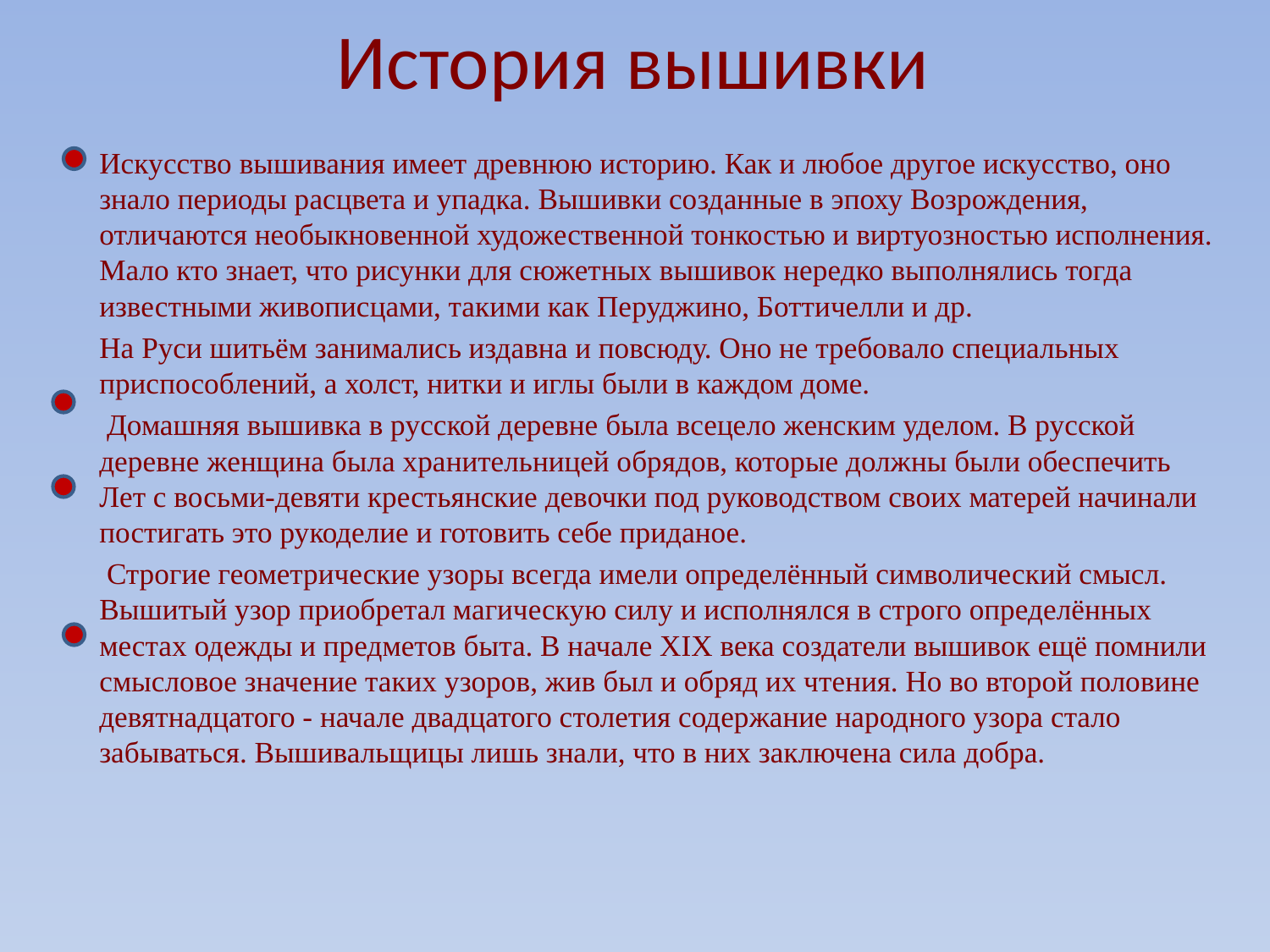

# История вышивки
	Искусство вышивания имеет древнюю историю. Как и любое другое искусство, оно знало периоды расцвета и упадка. Вышивки созданные в эпоху Возрождения, отличаются необыкновенной художественной тонкостью и виртуозностью исполнения. Мало кто знает, что рисунки для сюжетных вышивок нередко выполнялись тогда известными живописцами, такими как Перуджино, Боттичелли и др.
	На Руси шитьём занимались издавна и повсюду. Оно не требовало специальных приспособлений, а холст, нитки и иглы были в каждом доме.
	 Домашняя вышивка в русской деревне была всецело женским уделом. В русской деревне женщина была хранительницей обрядов, которые должны были обеспечить Лет с восьми-девяти крестьянские девочки под руководством своих матерей начинали постигать это рукоделие и готовить себе приданое.
	 Строгие геометрические узоры всегда имели определённый символический смысл. Вышитый узор приобретал магическую силу и исполнялся в строго определённых местах одежды и предметов быта. В начале XIX века создатели вышивок ещё помнили смысловое значение таких узоров, жив был и обряд их чтения. Но во второй половине девятнадцатого - начале двадцатого столетия содержание народного узора стало забываться. Вышивальщицы лишь знали, что в них заключена сила добра.